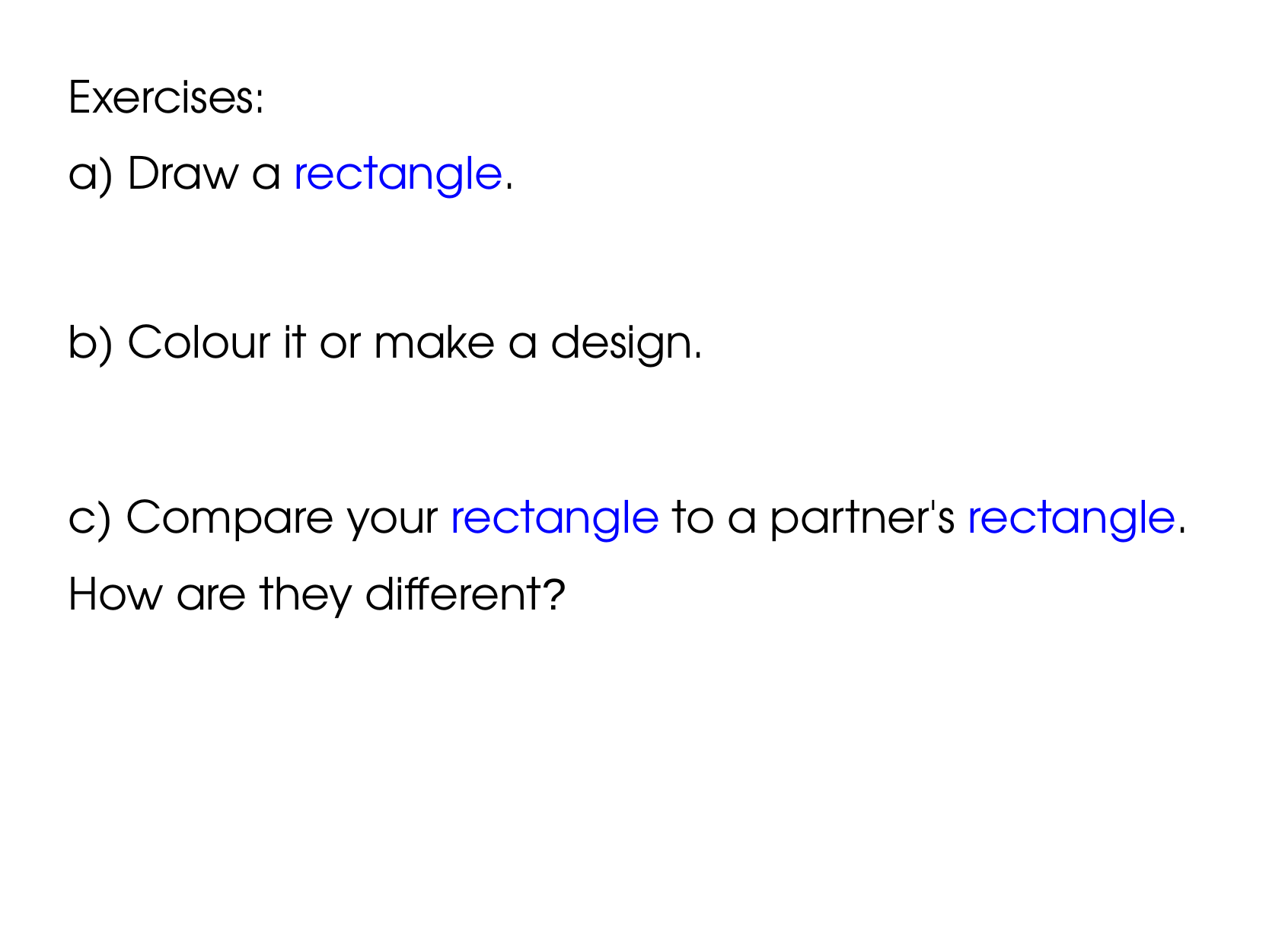

Exercises:
a) Draw a rectangle.
b) Colour it or make a design.
c) Compare your rectangle to a partner's rectangle.
How are they different?